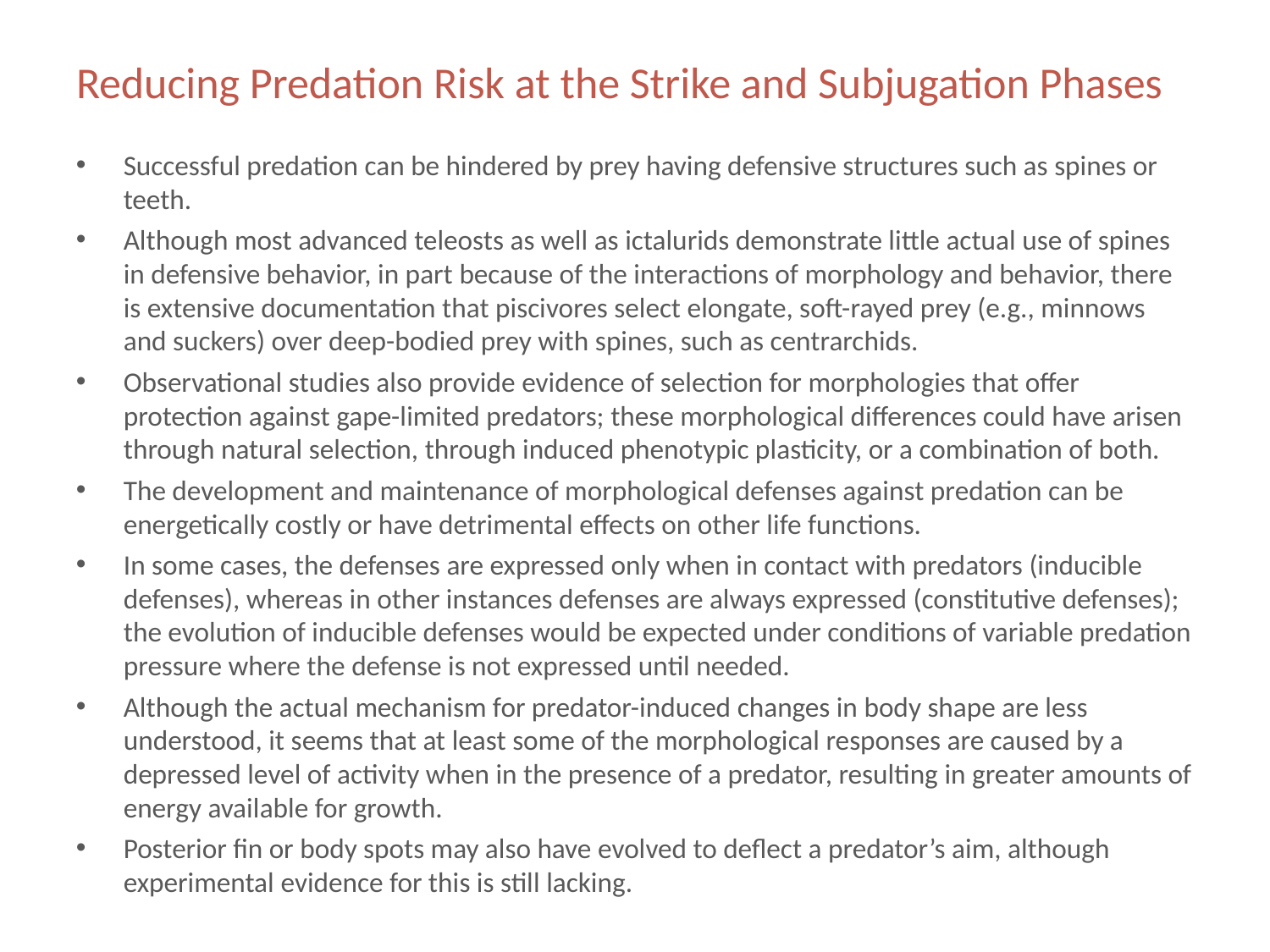

# Reducing Predation Risk at the Strike and Subjugation Phases
Successful predation can be hindered by prey having defensive structures such as spines or teeth.
Although most advanced teleosts as well as ictalurids demonstrate little actual use of spines in defensive behavior, in part because of the interactions of morphology and behavior, there is extensive documentation that piscivores select elongate, soft-rayed prey (e.g., minnows and suckers) over deep-bodied prey with spines, such as centrarchids.
Observational studies also provide evidence of selection for morphologies that offer protection against gape-limited predators; these morphological differences could have arisen through natural selection, through induced phenotypic plasticity, or a combination of both.
The development and maintenance of morphological defenses against predation can be energetically costly or have detrimental effects on other life functions.
In some cases, the defenses are expressed only when in contact with predators (inducible defenses), whereas in other instances defenses are always expressed (constitutive defenses); the evolution of inducible defenses would be expected under conditions of variable predation pressure where the defense is not expressed until needed.
Although the actual mechanism for predator-induced changes in body shape are less understood, it seems that at least some of the morphological responses are caused by a depressed level of activity when in the presence of a predator, resulting in greater amounts of energy available for growth.
Posterior fin or body spots may also have evolved to deflect a predator’s aim, although experimental evidence for this is still lacking.